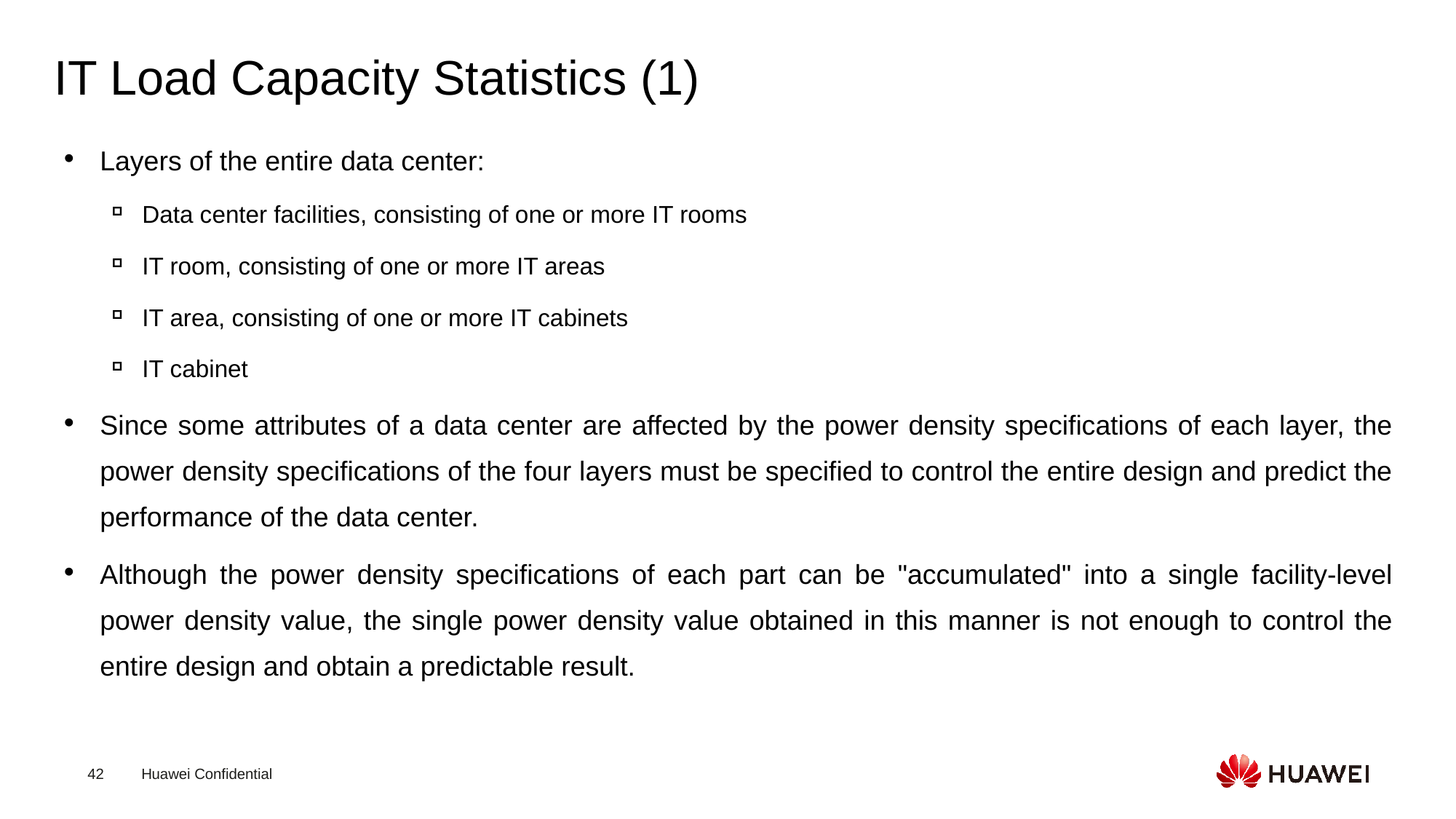

# IT Load Capacity Statistics (1)
Layers of the entire data center:
Data center facilities, consisting of one or more IT rooms
IT room, consisting of one or more IT areas
IT area, consisting of one or more IT cabinets
IT cabinet
Since some attributes of a data center are affected by the power density specifications of each layer, the power density specifications of the four layers must be specified to control the entire design and predict the performance of the data center.
Although the power density specifications of each part can be "accumulated" into a single facility-level power density value, the single power density value obtained in this manner is not enough to control the entire design and obtain a predictable result.